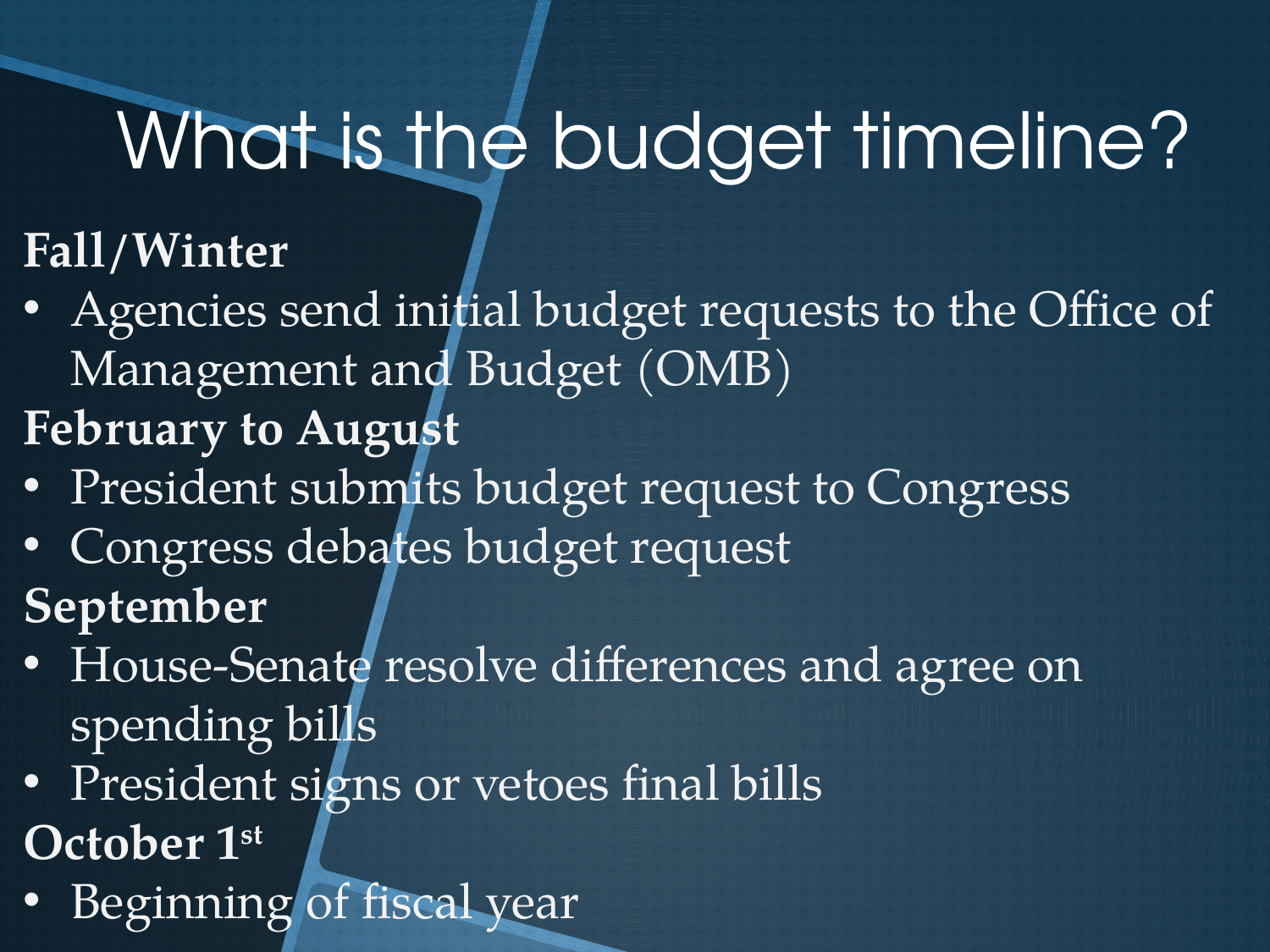

# What is the budget timeline?
Fall/Winter
Agencies send initial budget requests to the Office of Management and Budget (OMB)
February to August
President submits budget request to Congress
Congress debates budget request
September
House-Senate resolve differences and agree on spending bills
President signs or vetoes final bills
October 1st
Beginning of fiscal year